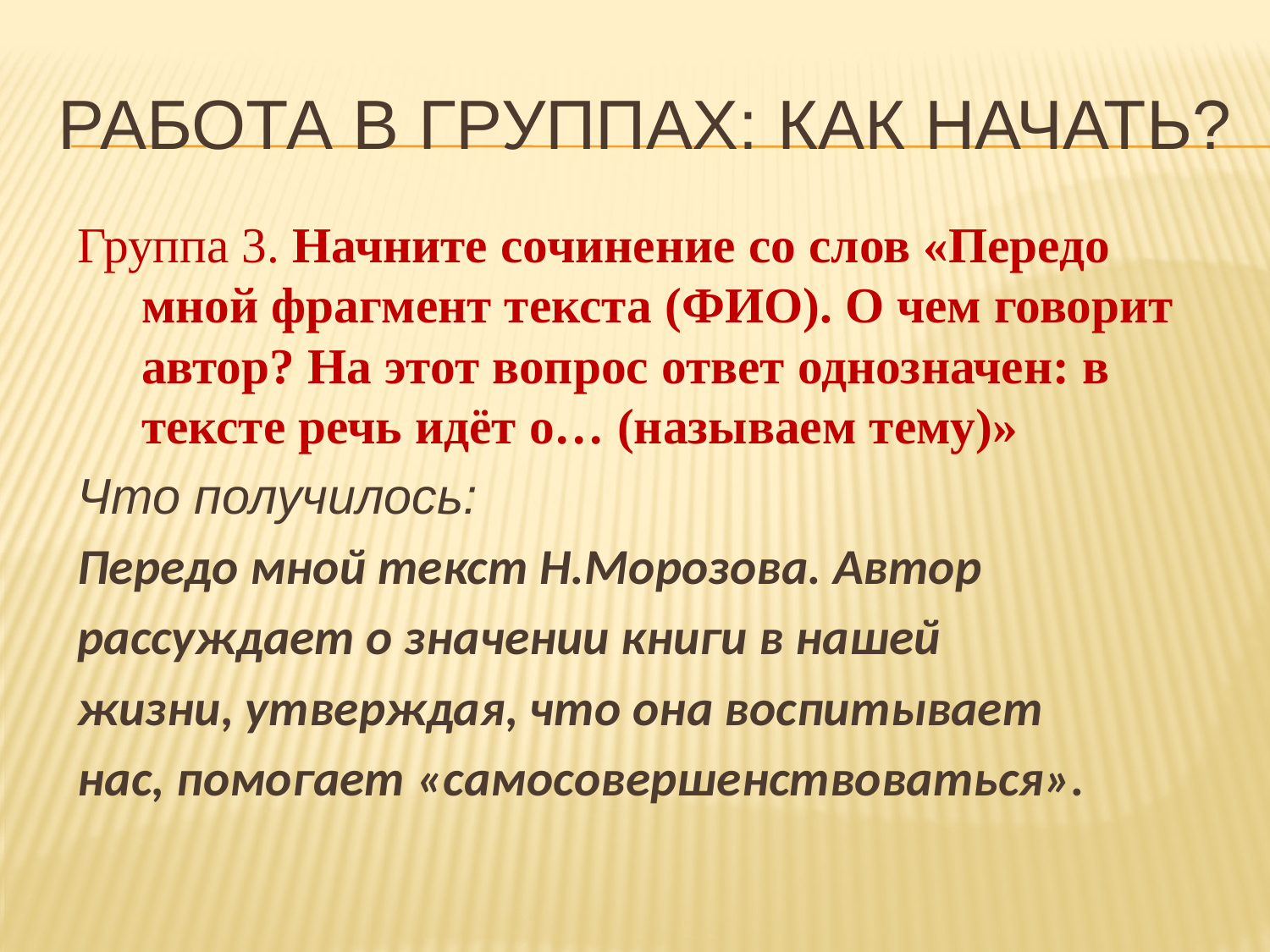

# РАБОТА В ГРУППАХ: Как начать?
Группа 3. Начните сочинение со слов «Передо мной фрагмент текста (ФИО). О чем говорит автор? На этот вопрос ответ однозначен: в тексте речь идёт о… (называем тему)»
Что получилось:
Передо мной текст Н.Морозова. Автор
рассуждает о значении книги в нашей
жизни, утверждая, что она воспитывает
нас, помогает «самосовершенствоваться».